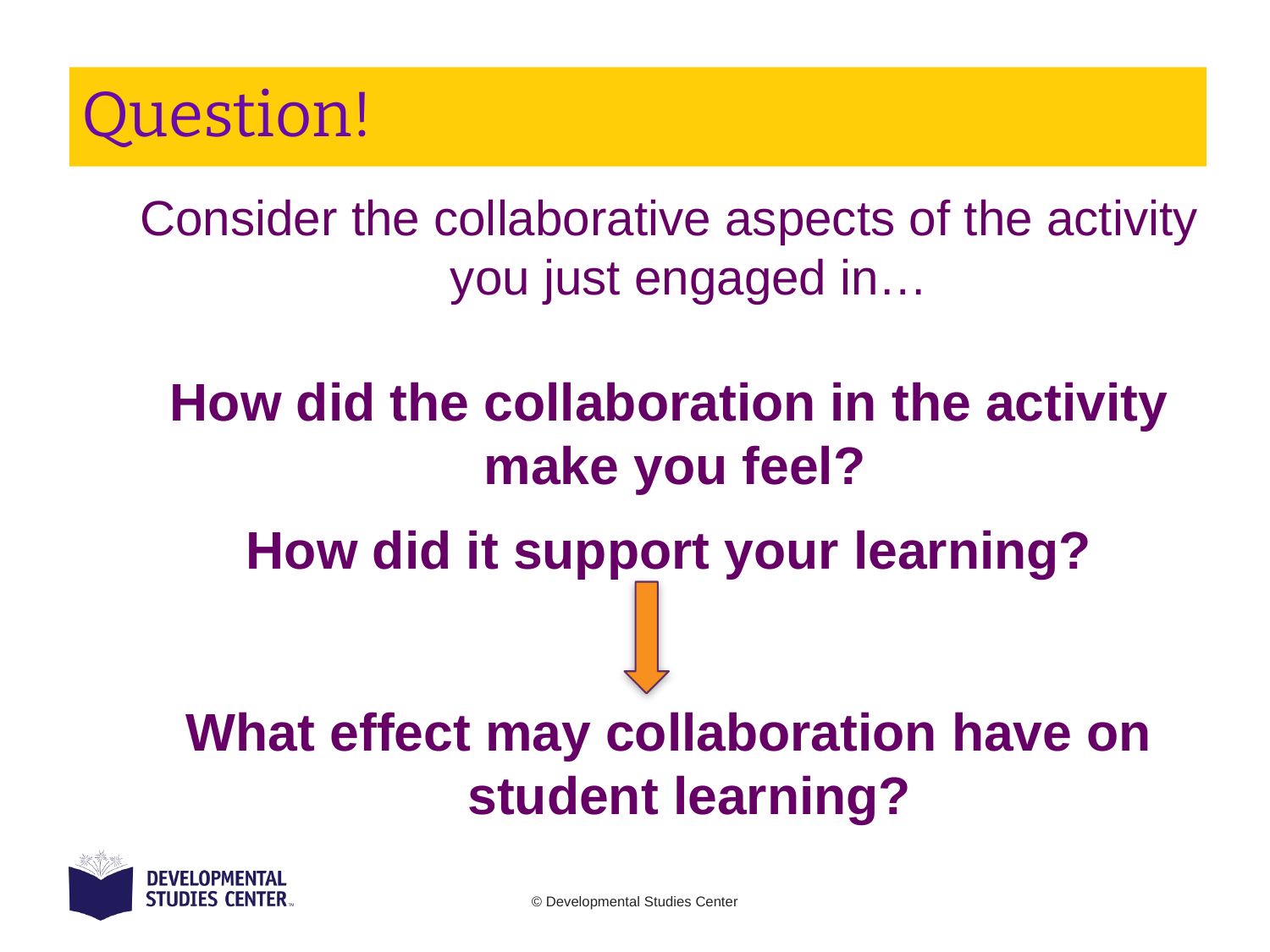

# Question!
Consider the collaborative aspects of the activity you just engaged in…

How did the collaboration in the activity make you feel?
How did it support your learning?

What effect may collaboration have on student learning?